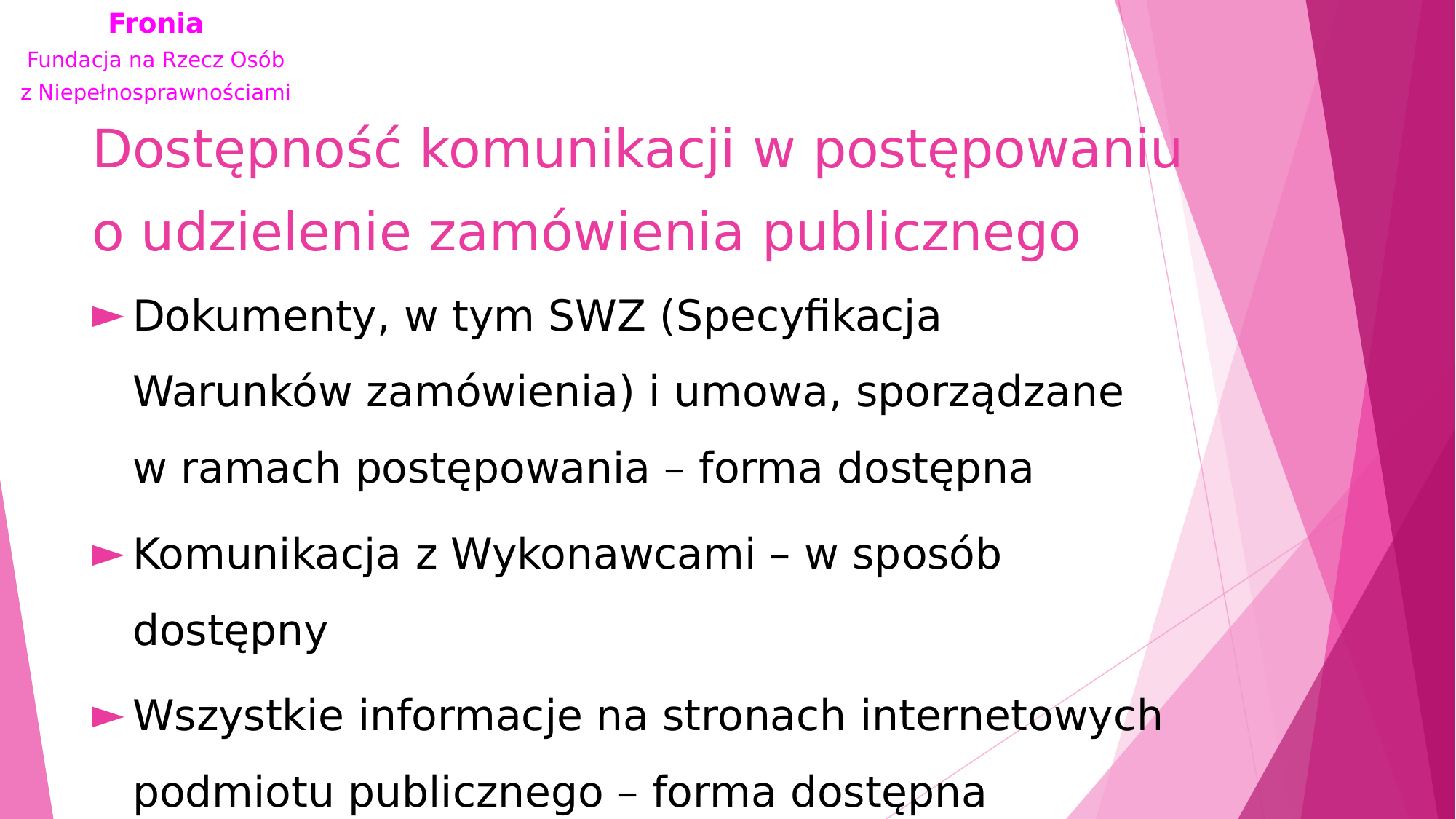

# Dostępność komunikacji w postępowaniu o udzielenie zamówienia publicznego
Dokumenty, w tym SWZ (Specyfikacja Warunków zamówienia) i umowa, sporządzane w ramach postępowania – forma dostępna
Komunikacja z Wykonawcami – w sposób dostępny
Wszystkie informacje na stronach internetowych podmiotu publicznego – forma dostępna